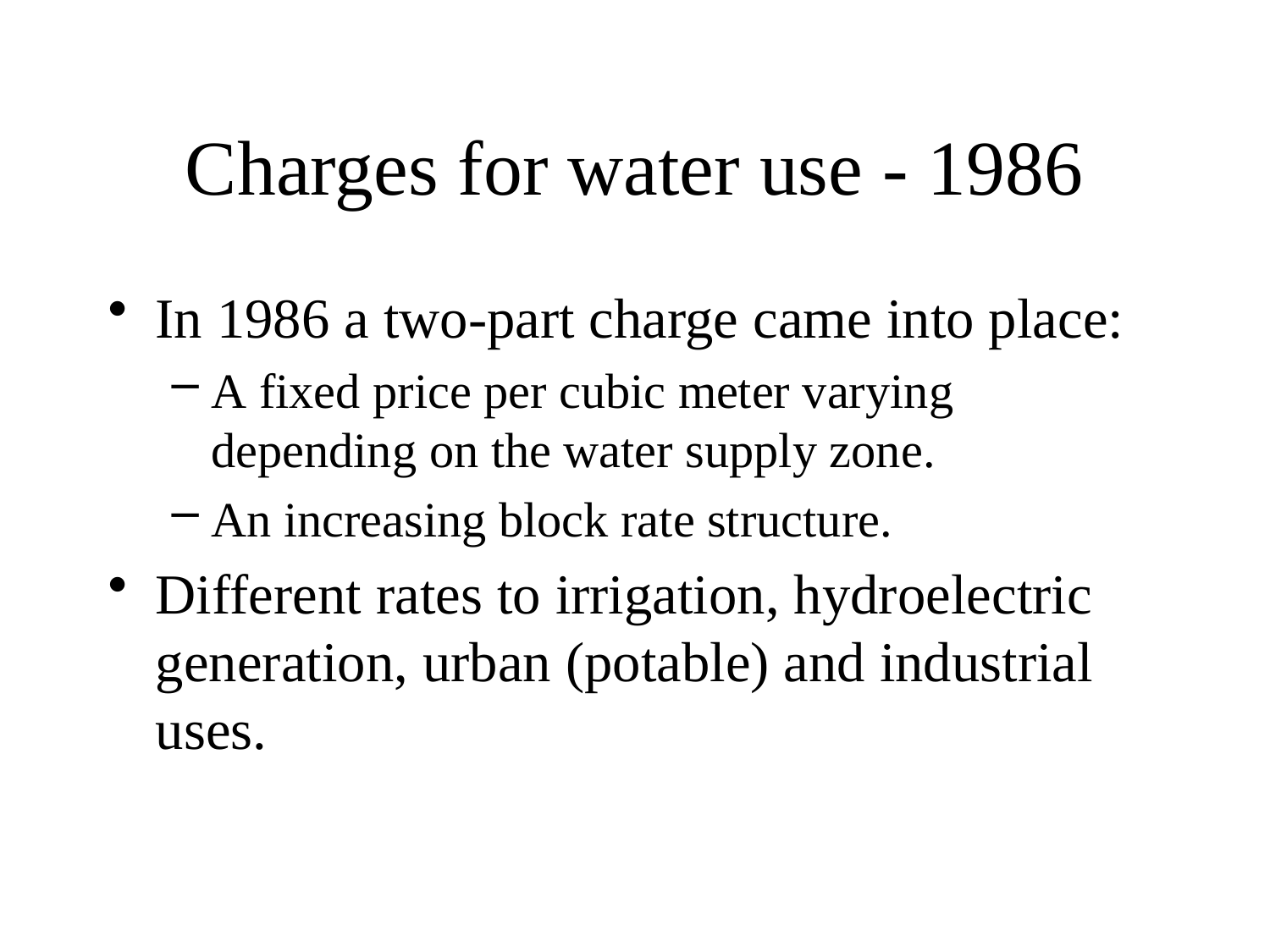

# Charges for water use - 1986
In 1986 a two-part charge came into place:
A fixed price per cubic meter varying depending on the water supply zone.
An increasing block rate structure.
Different rates to irrigation, hydroelectric generation, urban (potable) and industrial uses.